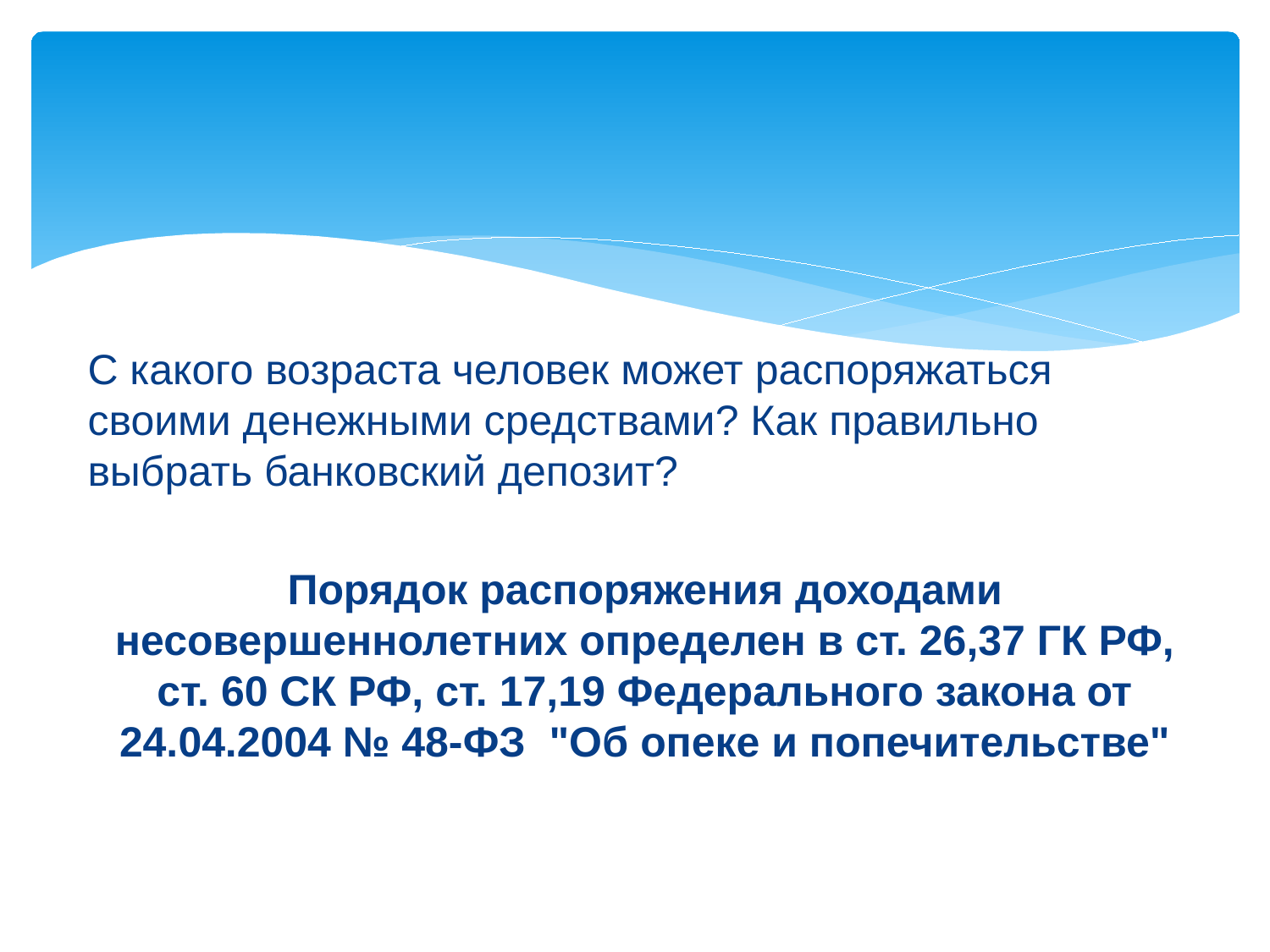

#
С какого возраста человек может распоряжаться своими денежными средствами? Как правильно выбрать банковский депозит?

Порядок распоряжения доходами несовершеннолетних определен в ст. 26,37 ГК РФ, ст. 60 СК РФ, ст. 17,19 Федерального закона от 24.04.2004 № 48-ФЗ  "Об опеке и попечительстве"